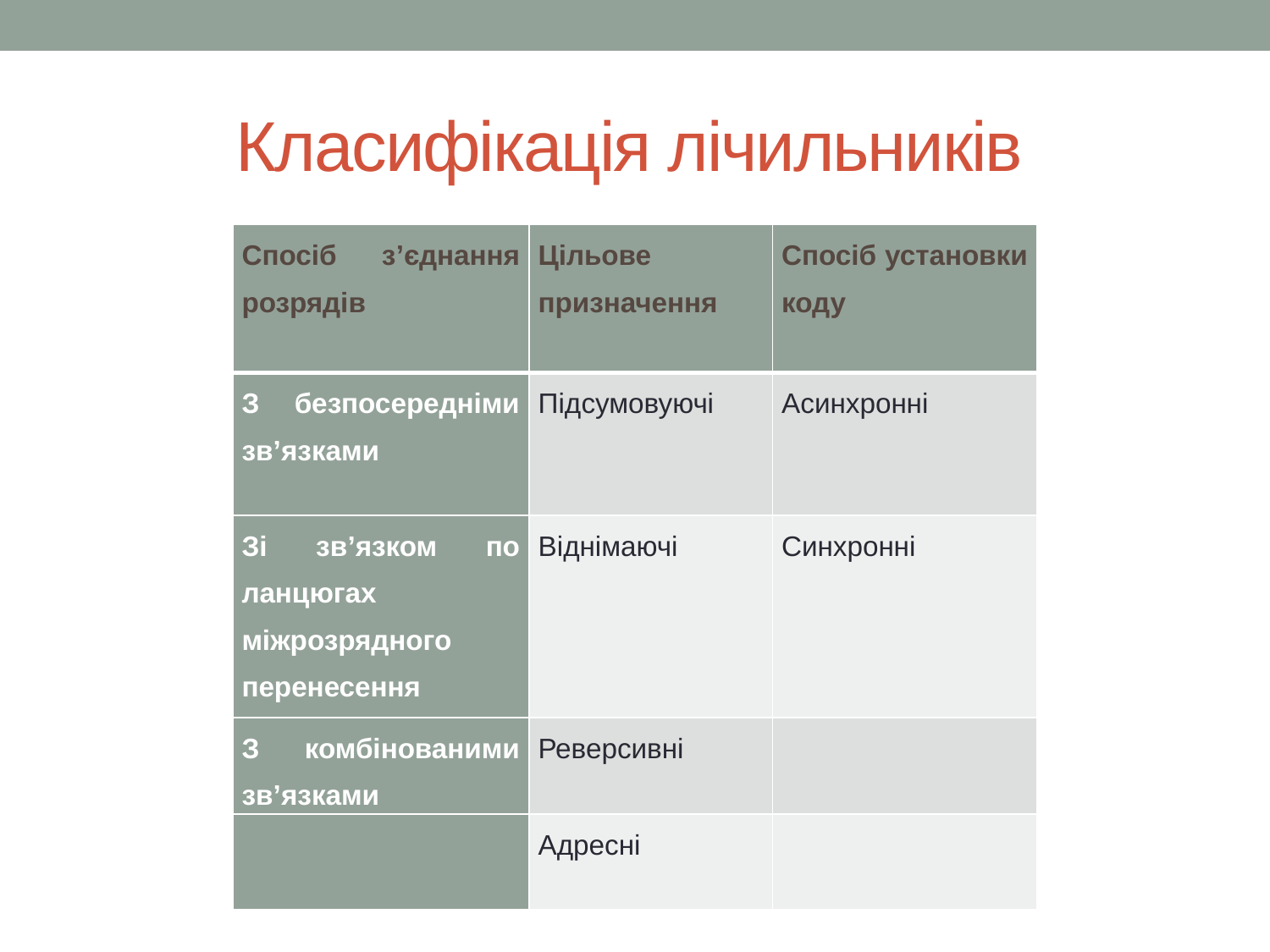

# Класифікація лічильників
| Спосіб з’єднання розрядів | Цільове призначення | Спосіб установки коду |
| --- | --- | --- |
| З безпосередніми зв’язками | Підсумовуючі | Асинхронні |
| Зі зв’язком по ланцюгах міжрозрядного перенесення | Віднімаючі | Синхронні |
| З комбінованими зв’язками | Реверсивні |  |
|  | Адресні |  |